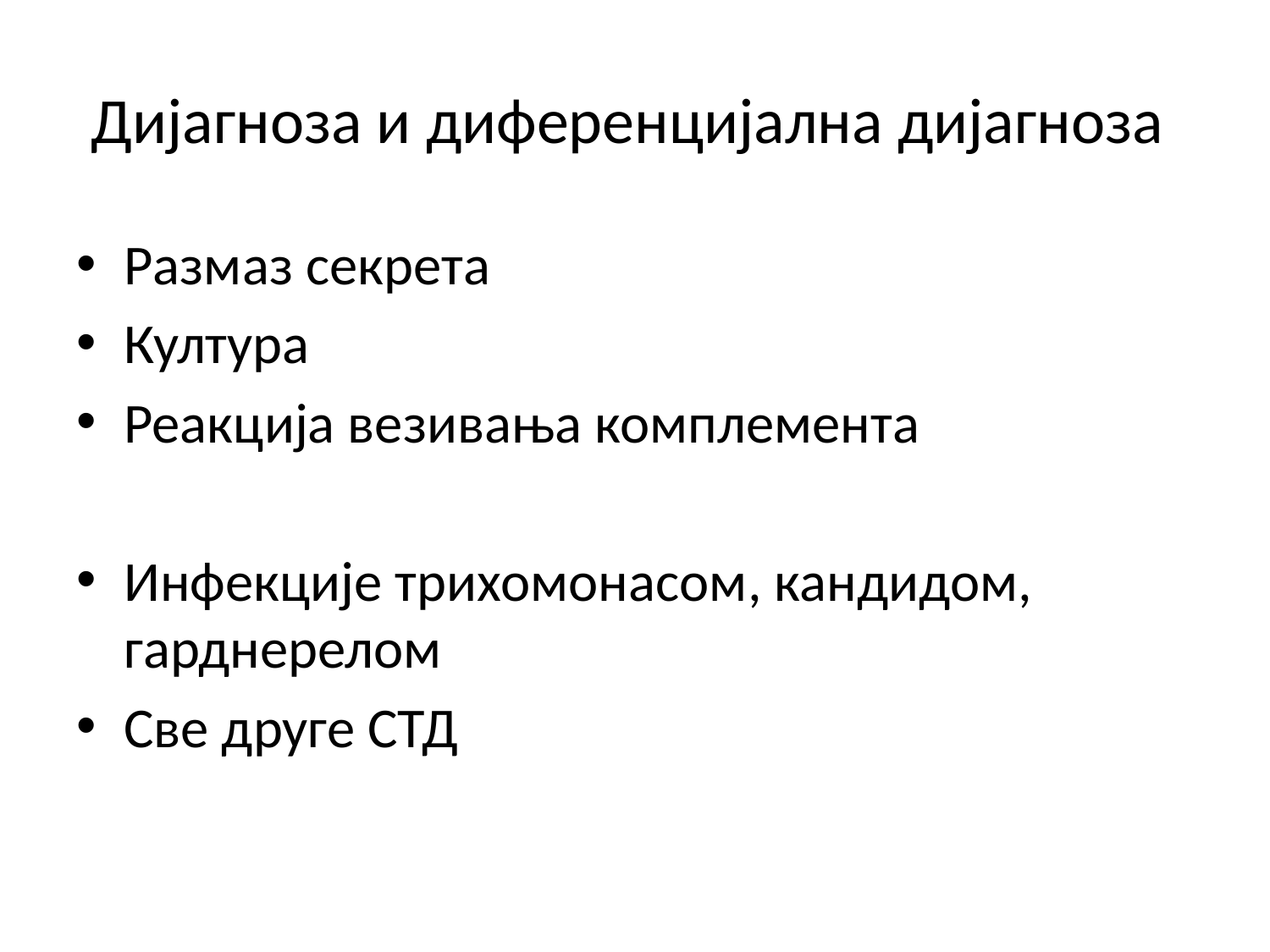

# Дијагноза и диференцијална дијагноза
Размаз секрета
Култура
Реакција везивања комплемента

Инфекције трихомонасом, кандидом, гарднерелом
Све друге СТД